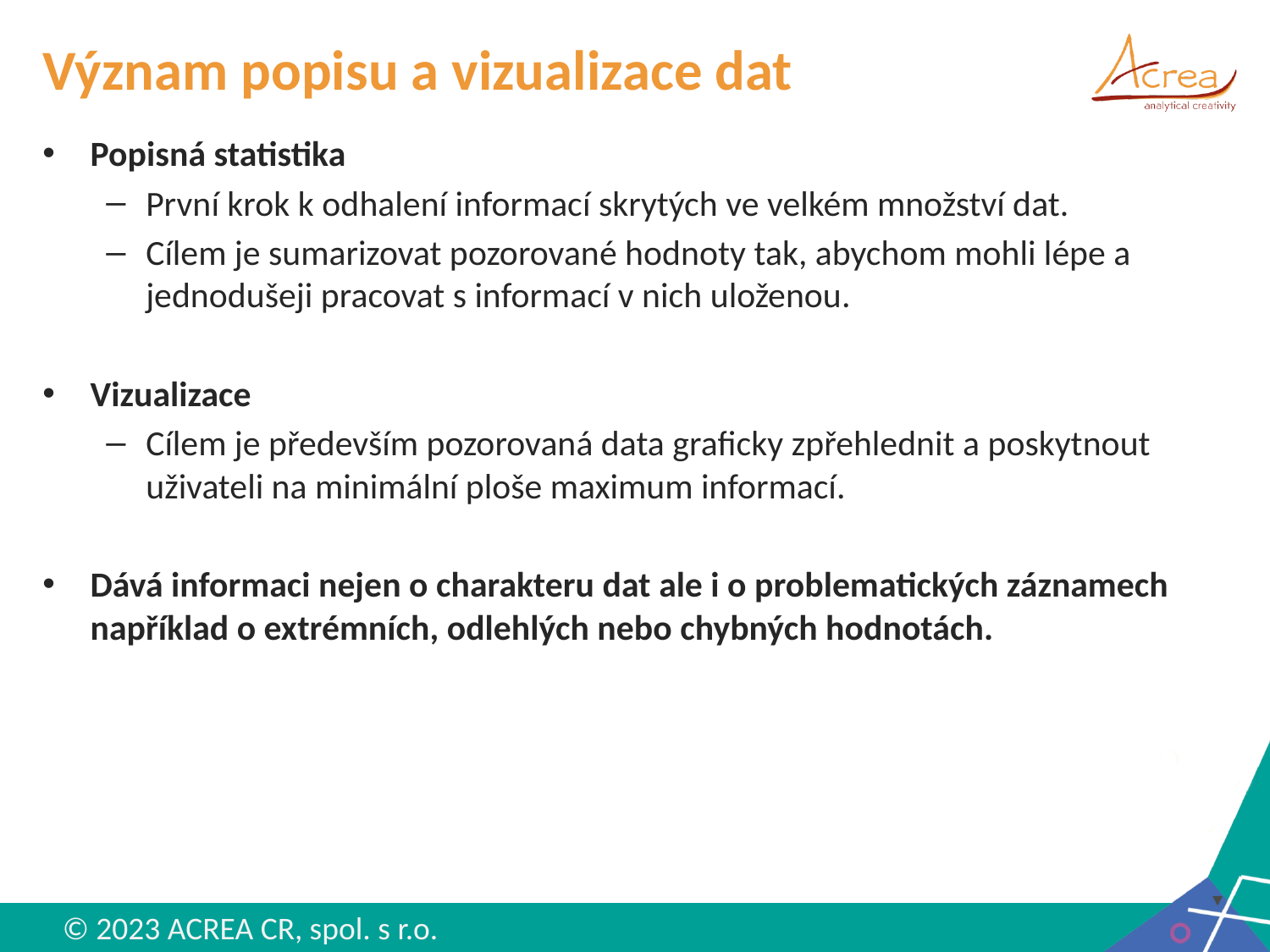

# Význam popisu a vizualizace dat
Popisná statistika
První krok k odhalení informací skrytých ve velkém množství dat.
Cílem je sumarizovat pozorované hodnoty tak, abychom mohli lépe a jednodušeji pracovat s informací v nich uloženou.

Vizualizace
Cílem je především pozorovaná data graficky zpřehlednit a poskytnout uživateli na minimální ploše maximum informací.

Dává informaci nejen o charakteru dat ale i o problematických záznamech například o extrémních, odlehlých nebo chybných hodnotách.